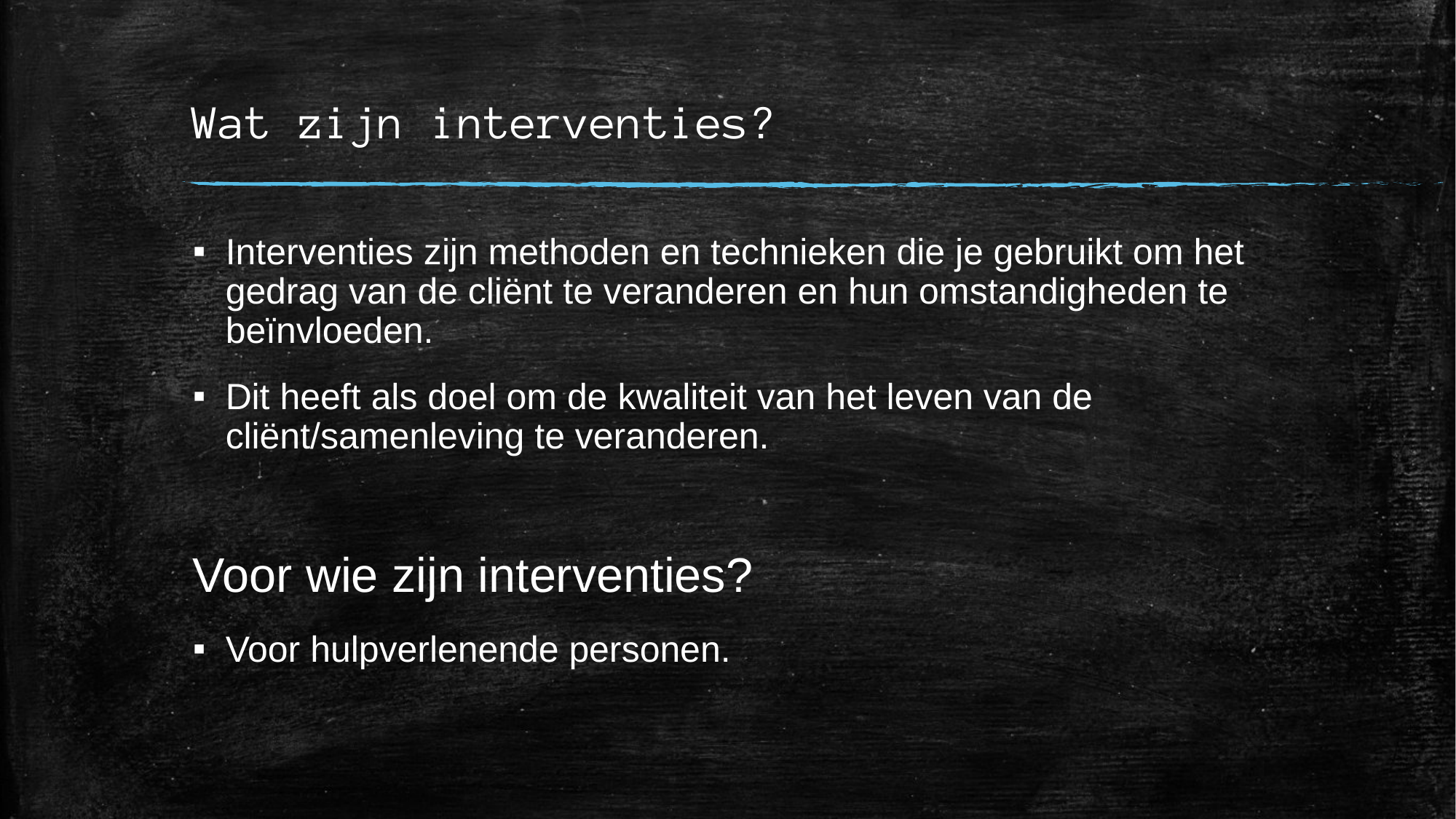

# Wat zijn interventies?
Interventies zijn methoden en technieken die je gebruikt om het gedrag van de cliënt te veranderen en hun omstandigheden te beïnvloeden.
Dit heeft als doel om de kwaliteit van het leven van de cliënt/samenleving te veranderen.

Voor wie zijn interventies?
Voor hulpverlenende personen.